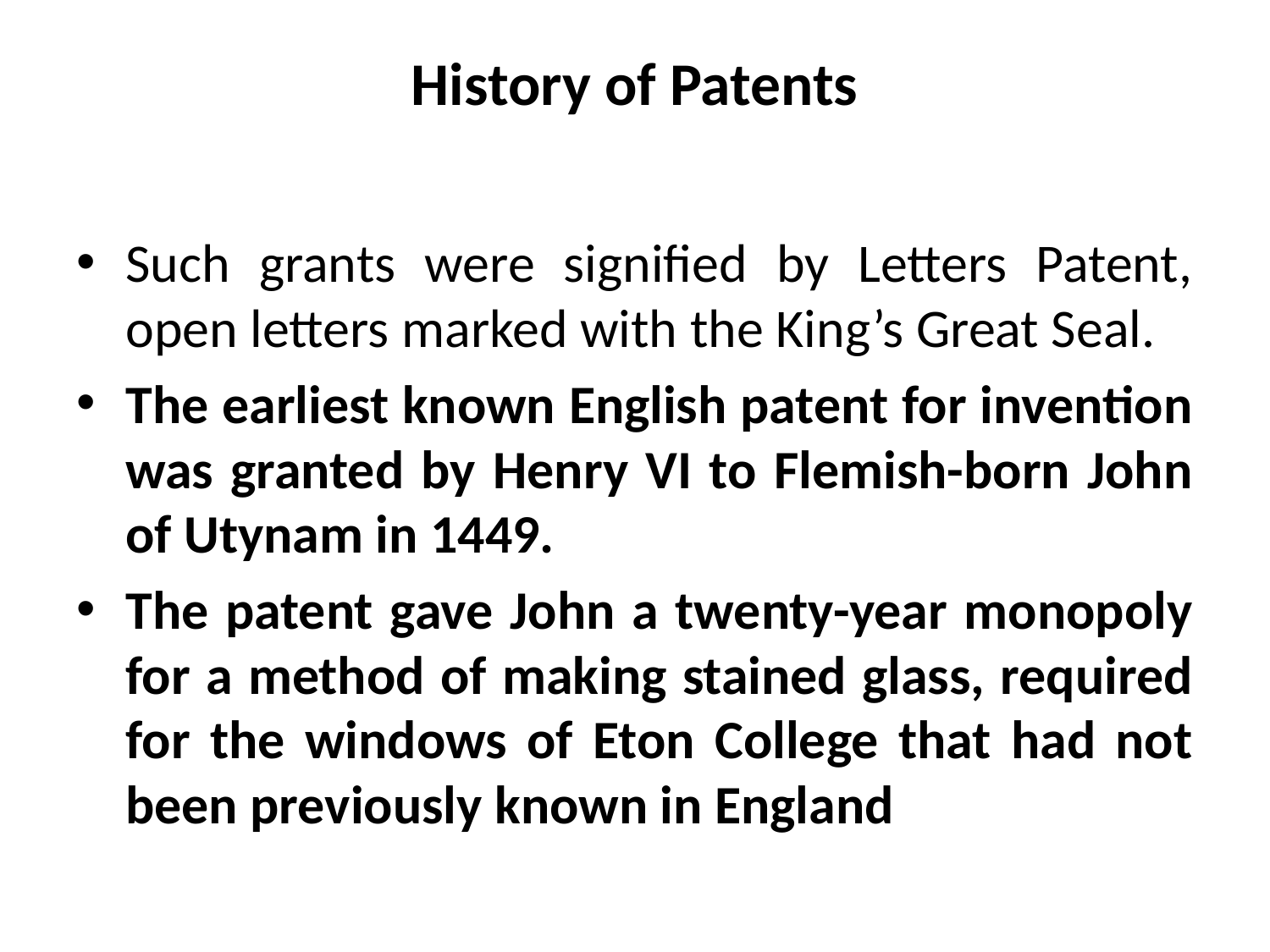

# History of Patents
Such grants were signified by Letters Patent, open letters marked with the King’s Great Seal.
The earliest known English patent for invention was granted by Henry VI to Flemish-born John of Utynam in 1449.
The patent gave John a twenty-year monopoly for a method of making stained glass, required for the windows of Eton College that had not been previously known in England